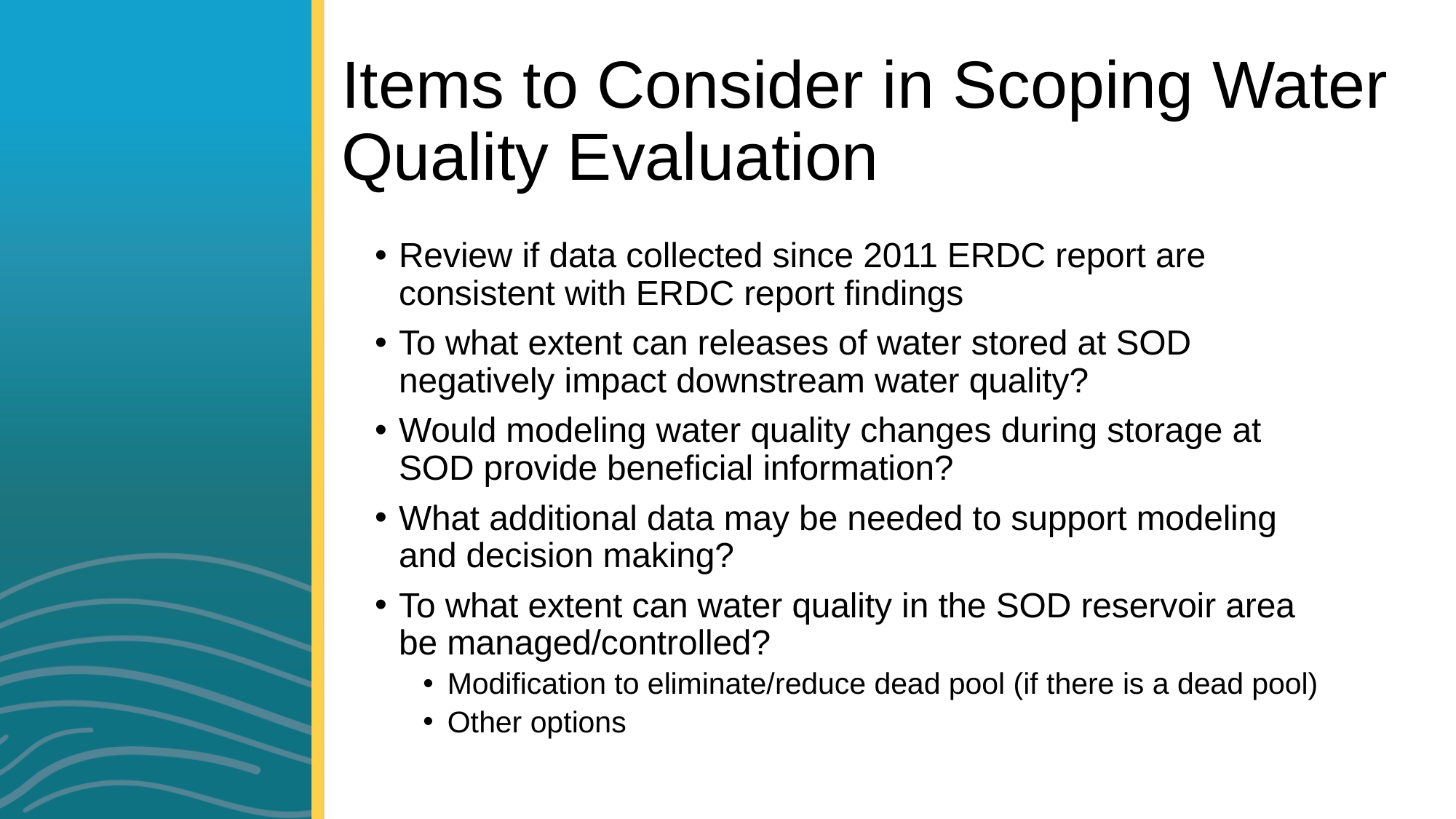

# Items to Consider in Scoping Water Quality Evaluation
Review if data collected since 2011 ERDC report are consistent with ERDC report findings
To what extent can releases of water stored at SOD negatively impact downstream water quality?
Would modeling water quality changes during storage at SOD provide beneficial information?
What additional data may be needed to support modeling and decision making?
To what extent can water quality in the SOD reservoir area be managed/controlled?
Modification to eliminate/reduce dead pool (if there is a dead pool)
Other options